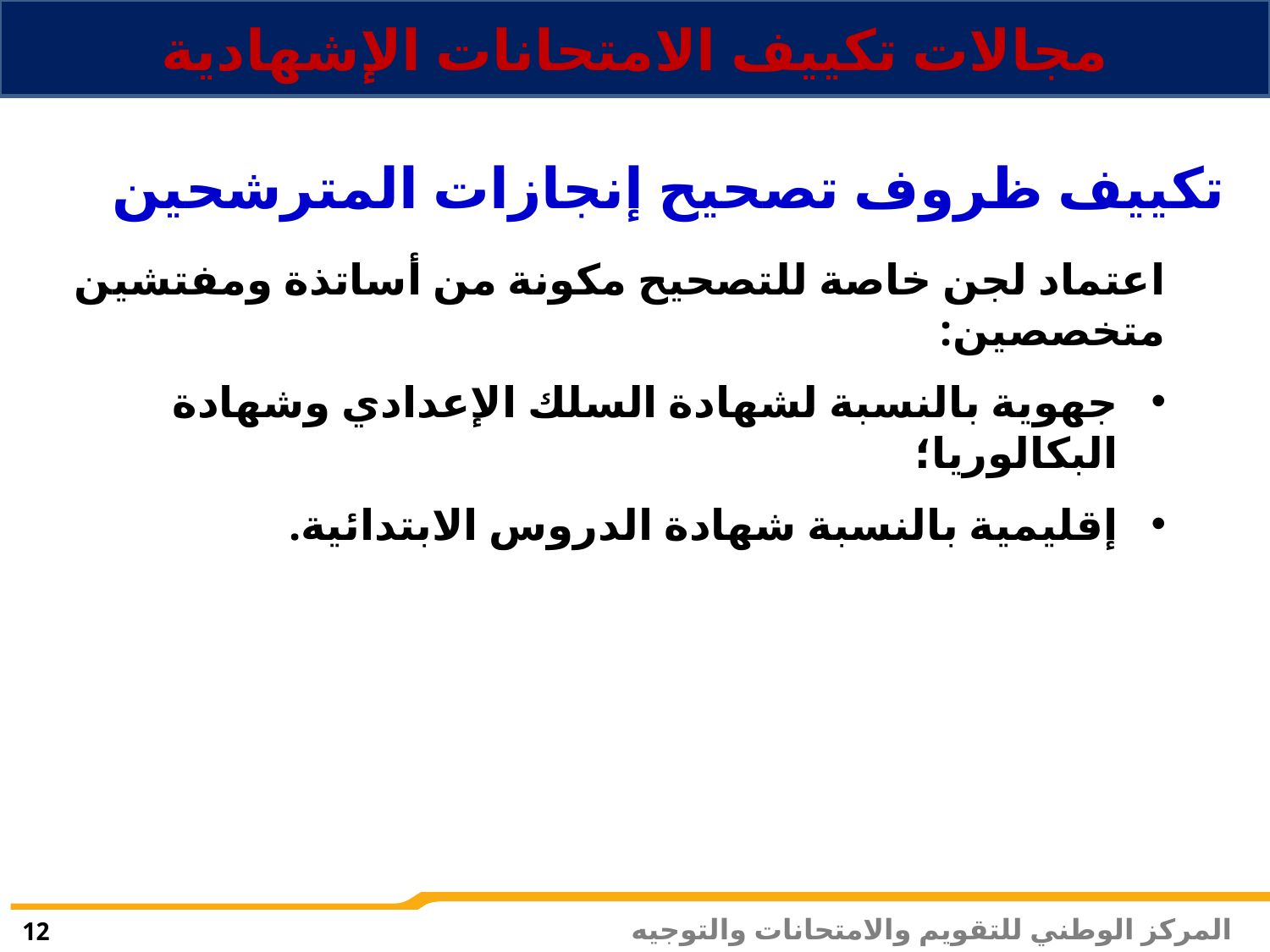

مجالات تكييف الامتحانات الإشهادية
تكييف ظروف تصحيح إنجازات المترشحين
اعتماد لجن خاصة للتصحيح مكونة من أساتذة ومفتشين متخصصين:
جهوية بالنسبة لشهادة السلك الإعدادي وشهادة البكالوريا؛
إقليمية بالنسبة شهادة الدروس الابتدائية.